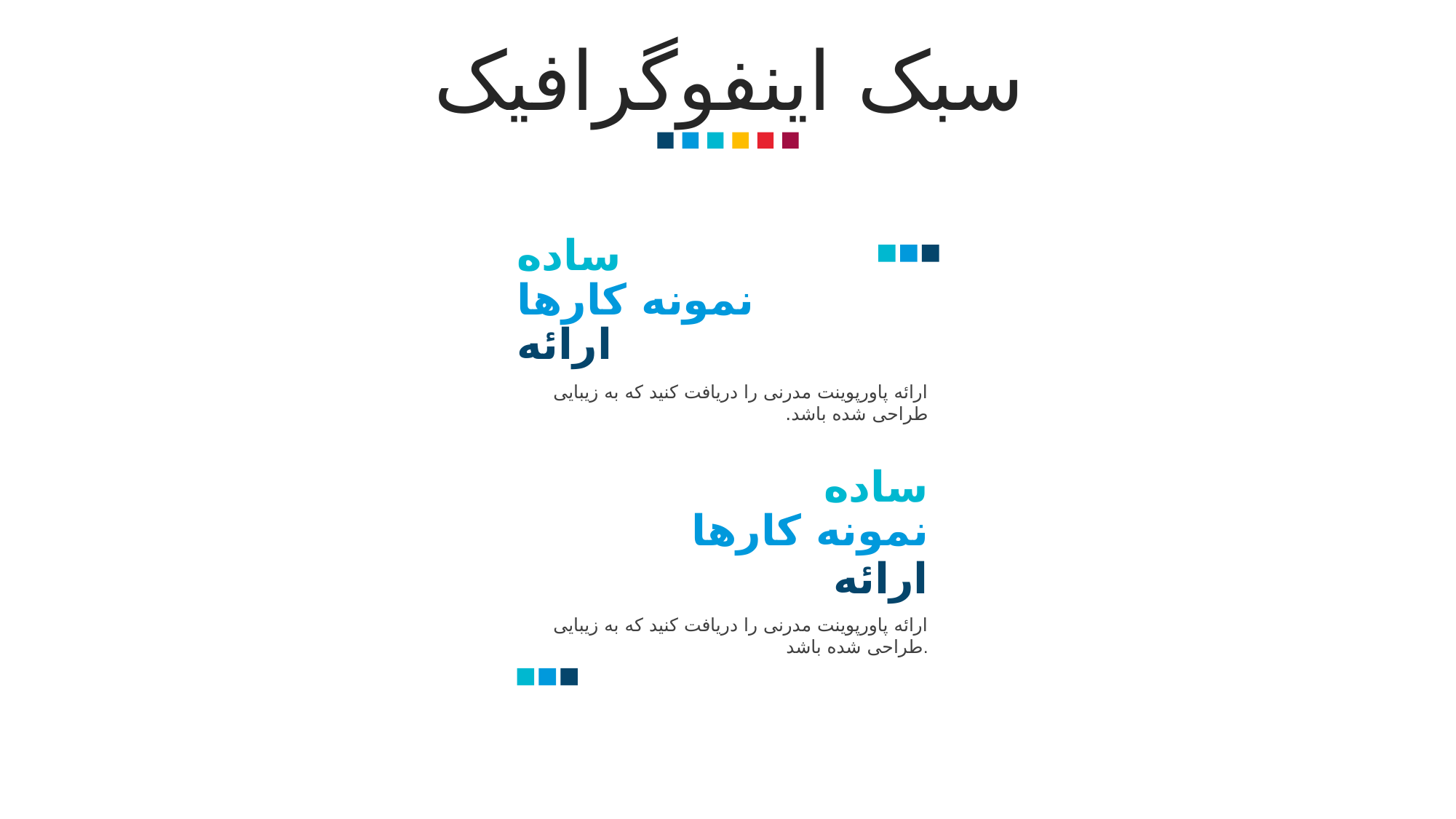

سبک اینفوگرافیک

ساده

نمونه کارها
ارائه
ارائه پاورپوینت مدرنی را دریافت کنید که به زیبایی طراحی شده باشد.
ساده
نمونه کارها
ارائه
ارائه پاورپوینت مدرنی را دریافت کنید که به زیبایی طراحی شده باشد.